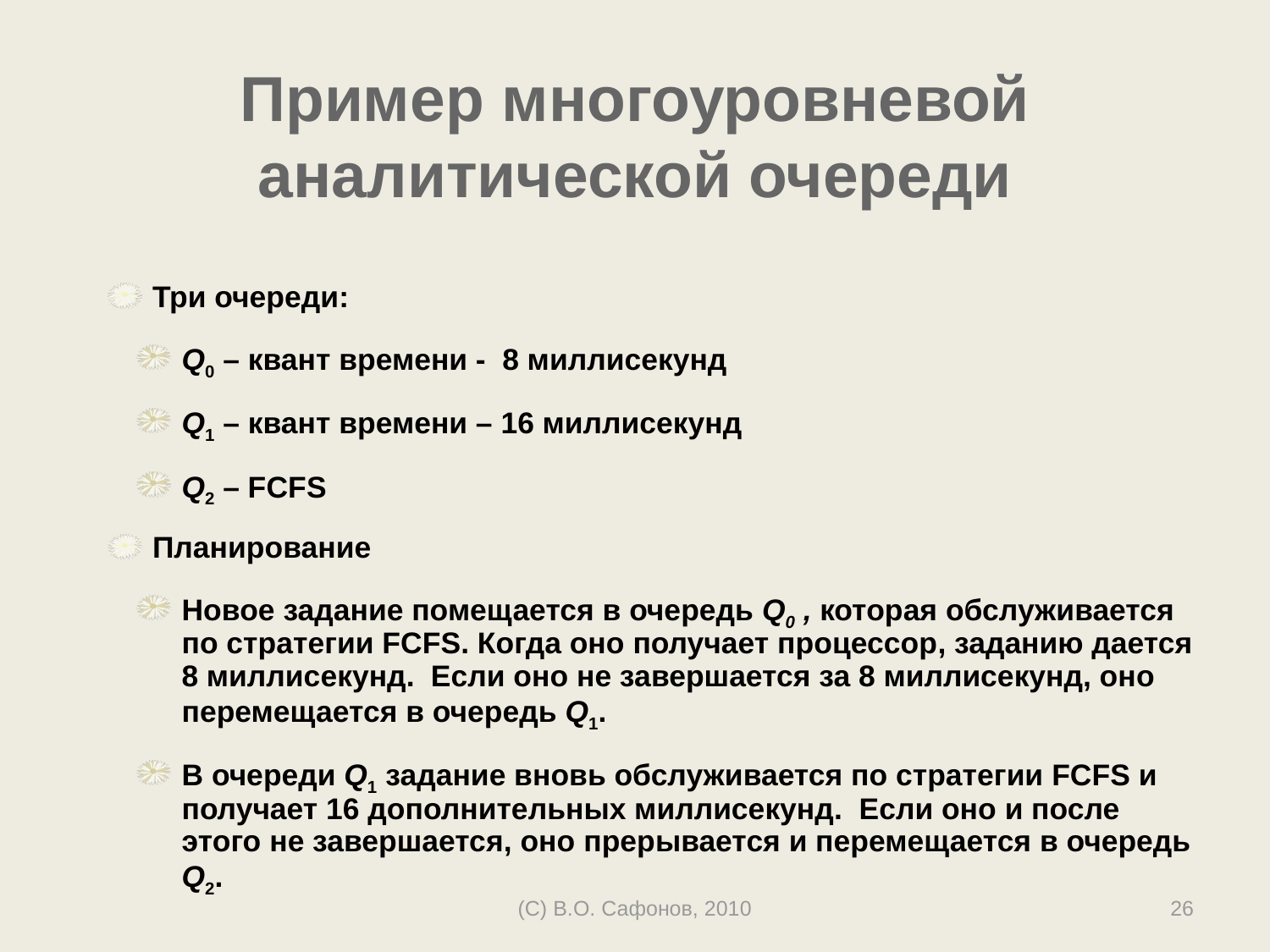

Пример многоуровневой аналитической очереди
Три очереди:
Q0 – квант времени -  8 миллисекунд
Q1 – квант времени – 16 миллисекунд
Q2 – FCFS
Планирование
Новое задание помещается в очередь Q0 , которая обслуживается по стратегии FCFS. Когда оно получает процессор, заданию дается 8 миллисекунд.  Если оно не завершается за 8 миллисекунд, оно перемещается в очередь Q1.
В очереди Q1 задание вновь обслуживается по стратегии FCFS и получает 16 дополнительных миллисекунд.  Если оно и после этого не завершается, оно прерывается и перемещается в очередь Q2.

(C) В.О. Сафонов, 2010
26